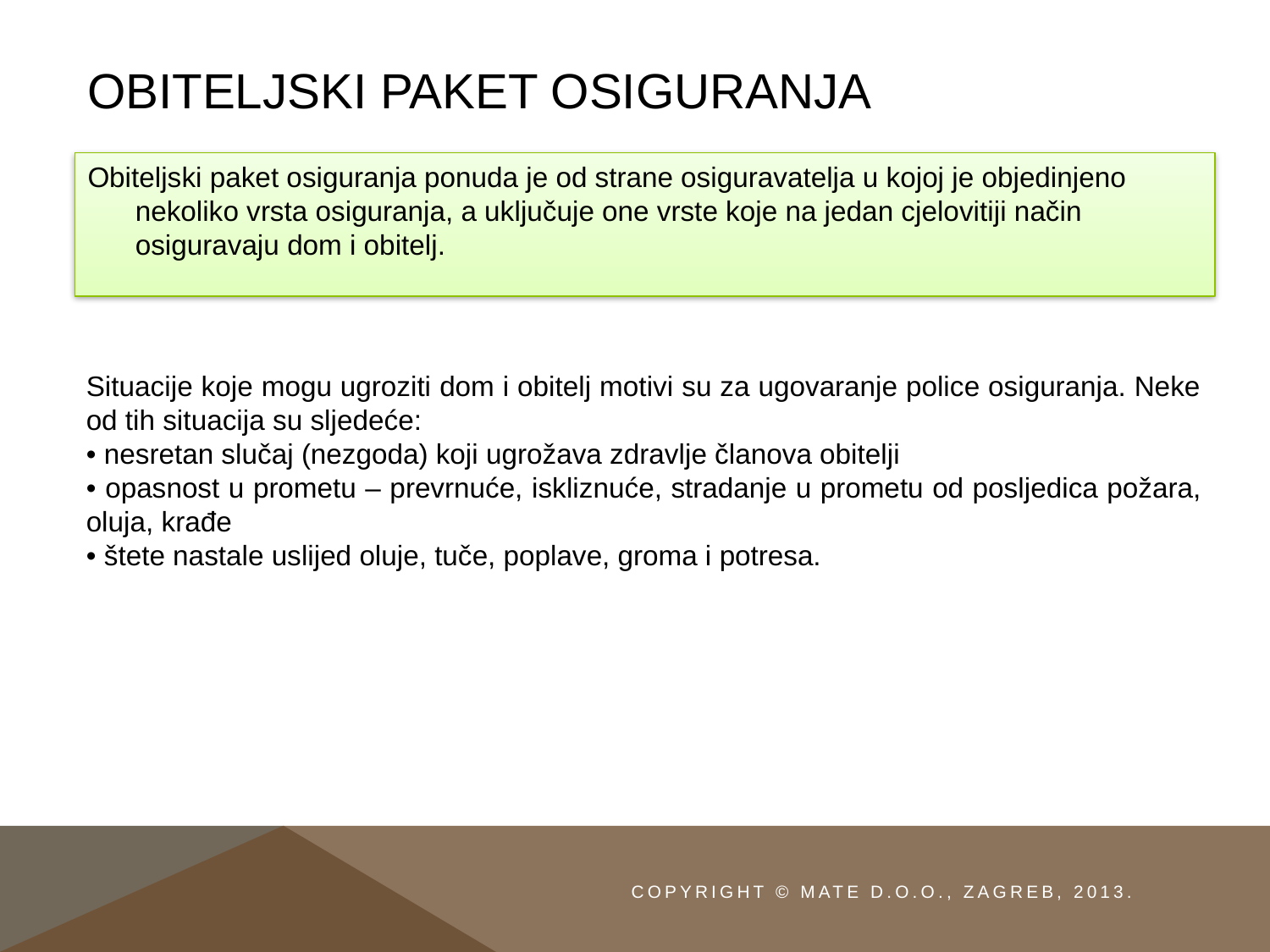

# Obiteljski paket osiguranja
Obiteljski paket osiguranja ponuda je od strane osiguravatelja u kojoj je objedinjeno nekoliko vrsta osiguranja, a uključuje one vrste koje na jedan cjelovitiji način osiguravaju dom i obitelj.

Situacije koje mogu ugroziti dom i obitelj motivi su za ugovaranje police osiguranja. Neke od tih situacija su sljedeće:
• nesretan slučaj (nezgoda) koji ugrožava zdravlje članova obitelji
• opasnost u prometu – prevrnuće, iskliznuće, stradanje u prometu od posljedica požara, oluja, krađe
• štete nastale uslijed oluje, tuče, poplave, groma i potresa.
Copyright © MATE d.o.o., Zagreb, 2013.